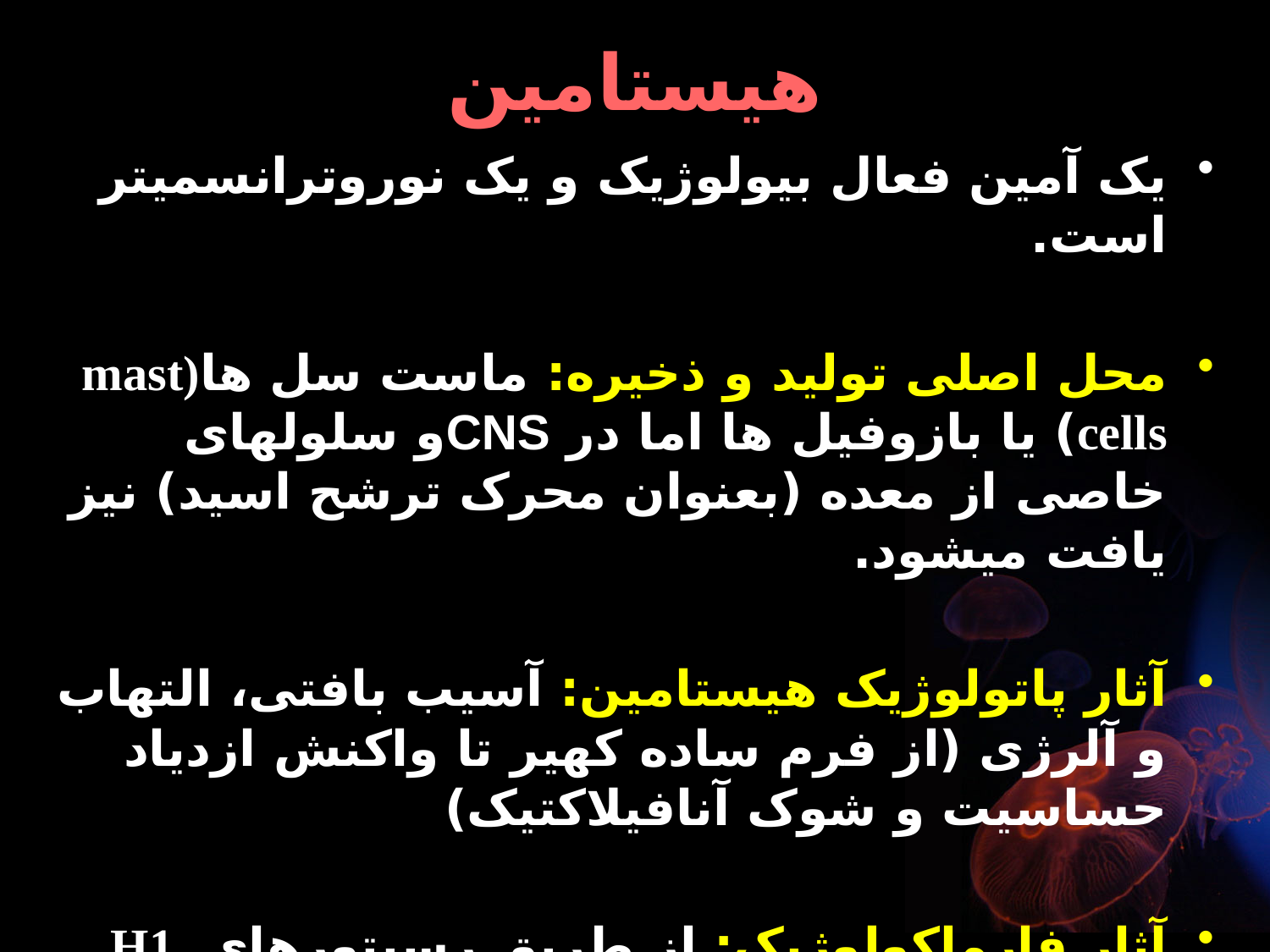

# هیستامین
یک آمین فعال بیولوژیک و یک نوروترانسمیتر است.

محل اصلی تولید و ذخیره: ماست سل ها(mast cells) یا بازوفیل ها اما در CNSو سلولهای خاصی از معده (بعنوان محرک ترشح اسید) نیز یافت میشود.

آثار پاتولوژیک هیستامین: آسیب بافتی، التهاب و آلرژی (از فرم ساده کهیر تا واکنش ازدیاد حساسیت و شوک آنافیلاکتیک)

آثار فارماکولوژیک: از طریق رسپتورهای H1, H2, H3